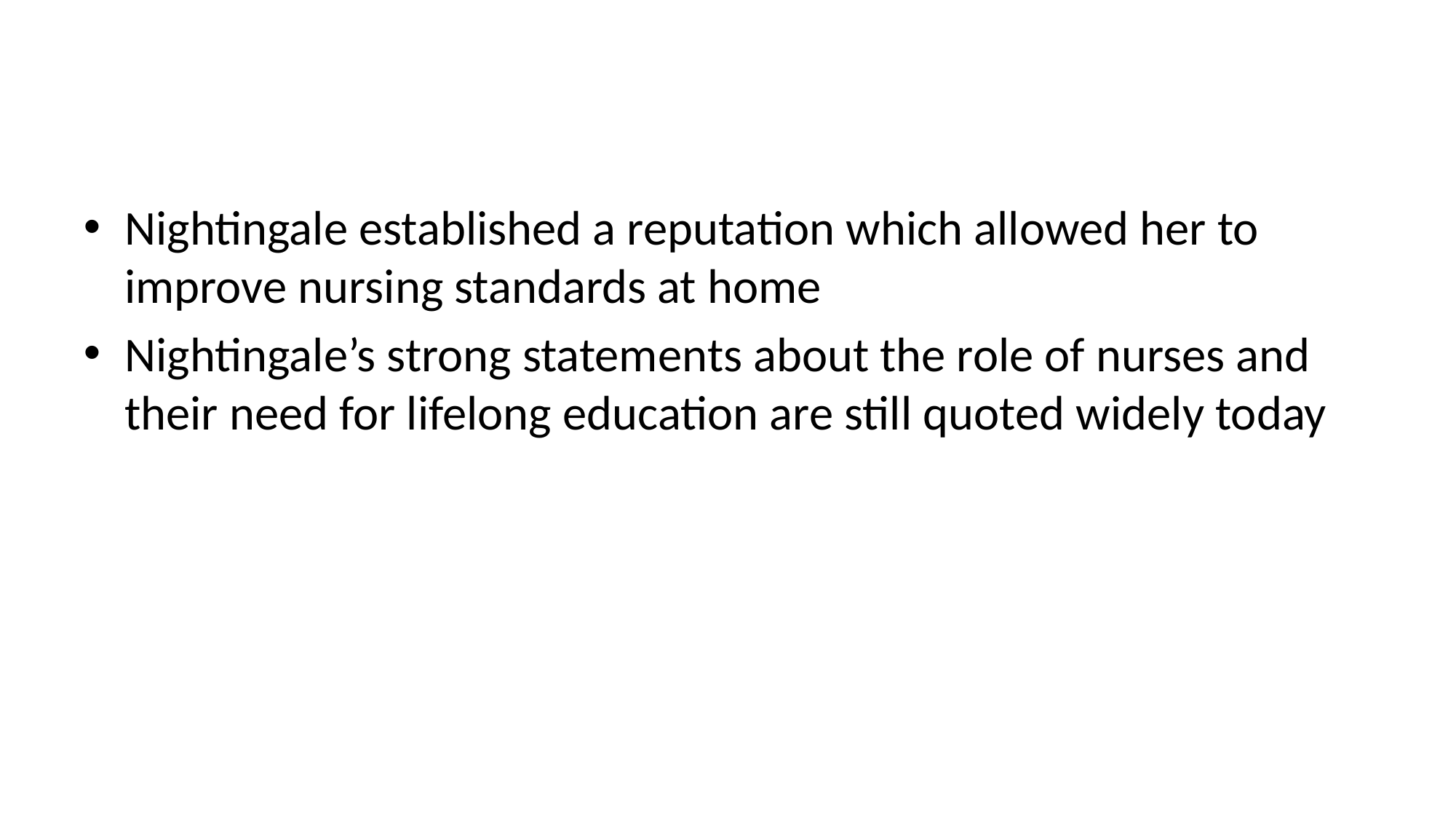

#
Nightingale established a reputation which allowed her to improve nursing standards at home
Nightingale’s strong statements about the role of nurses and their need for lifelong education are still quoted widely today